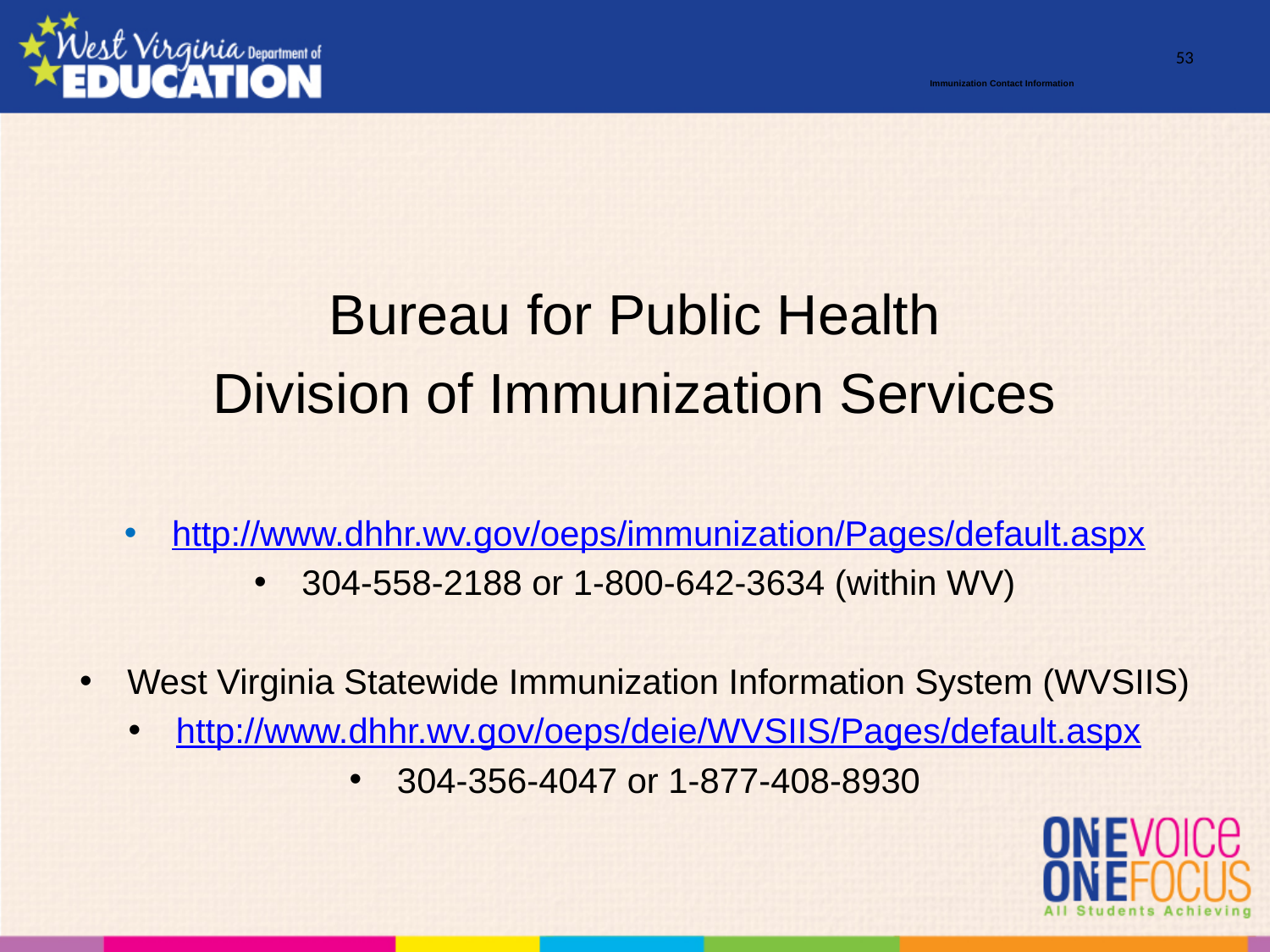

# Immunization Contact Information
Bureau for Public Health
Division of Immunization Services

http://www.dhhr.wv.gov/oeps/immunization/Pages/default.aspx
304-558-2188 or 1-800-642-3634 (within WV)

West Virginia Statewide Immunization Information System (WVSIIS)
http://www.dhhr.wv.gov/oeps/deie/WVSIIS/Pages/default.aspx
304-356-4047 or 1-877-408-8930

53